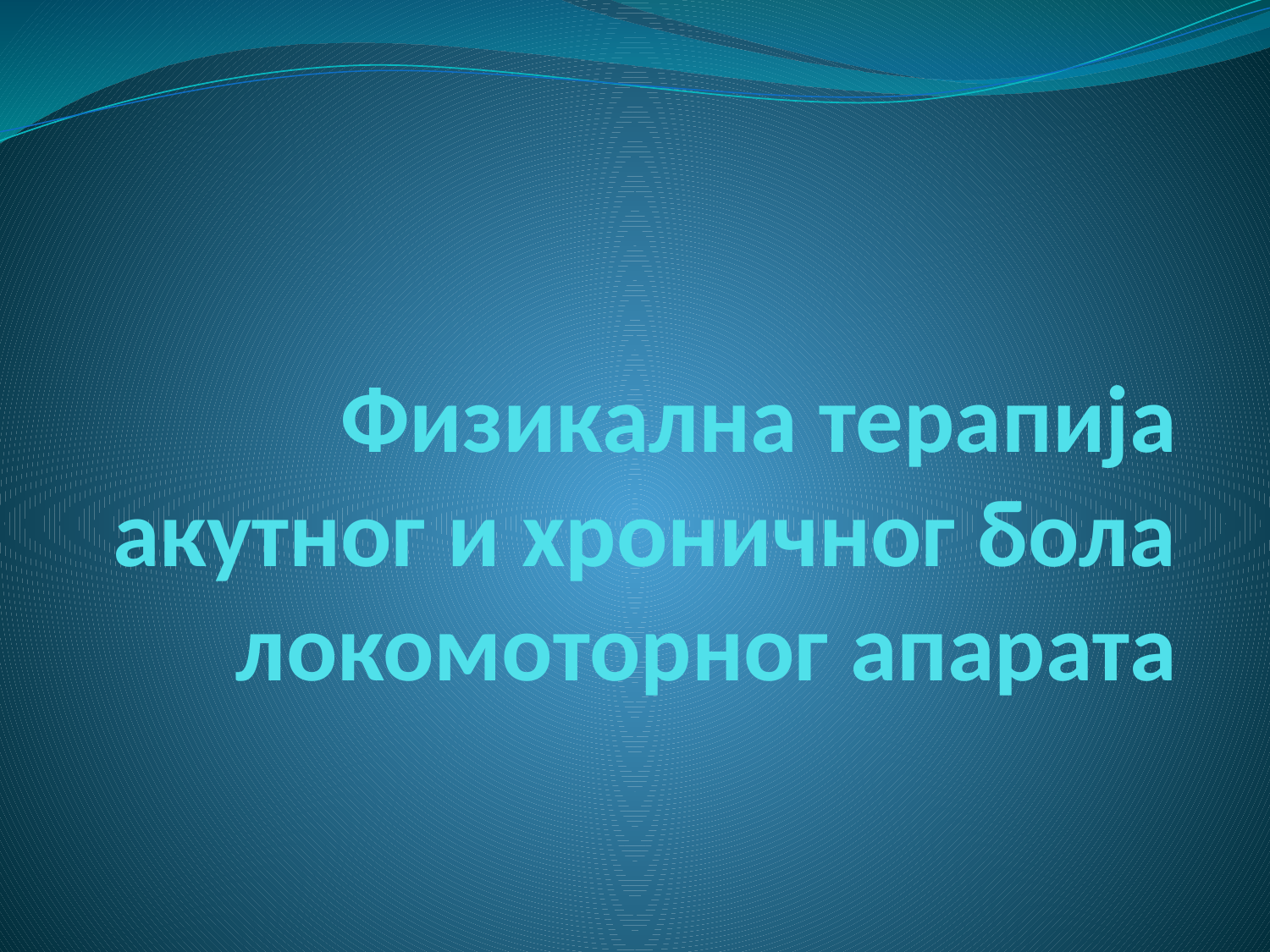

# Физикална терапија акутног и хроничног бола локомоторног апарата